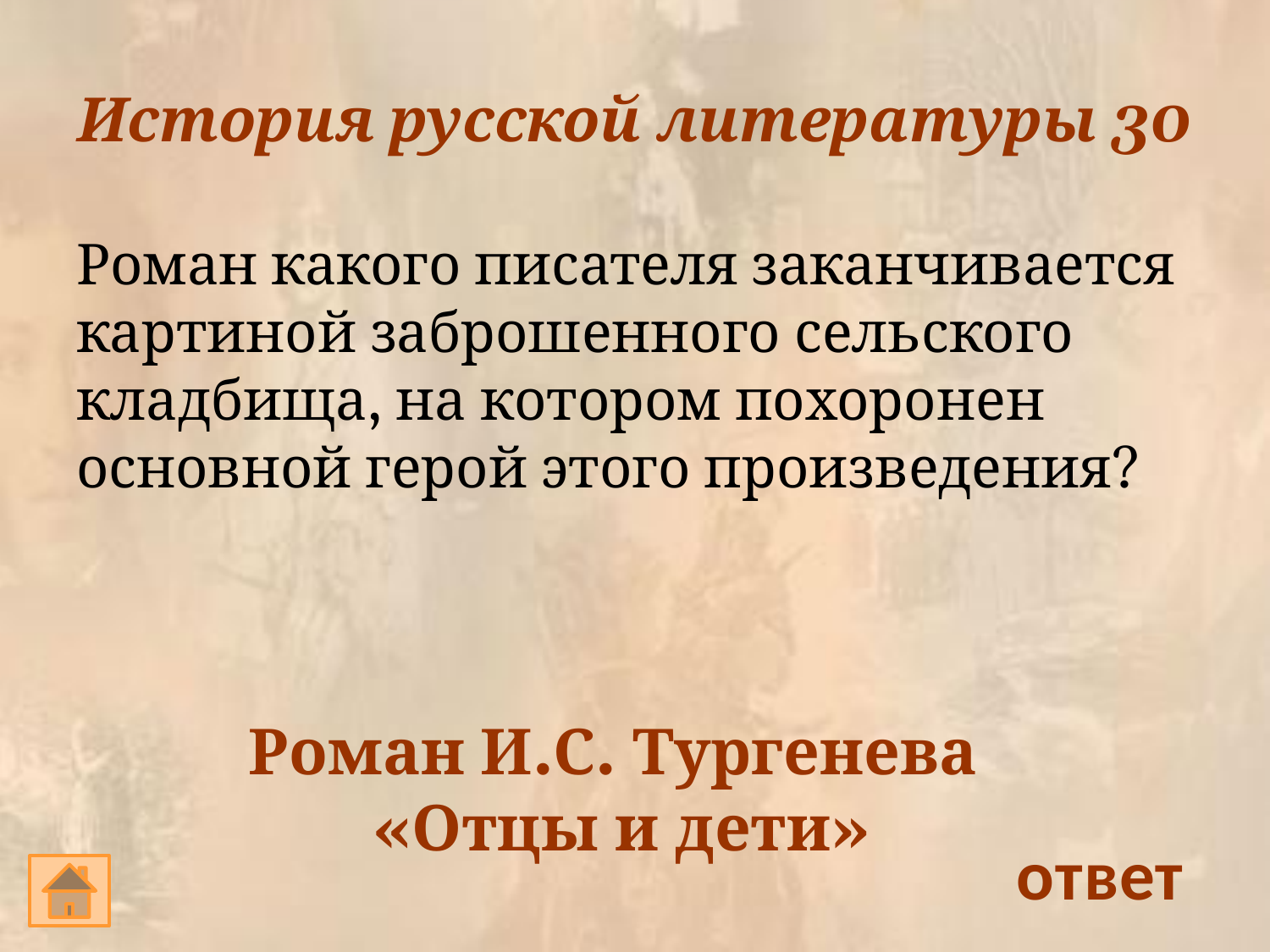

# История русской литературы 30
Роман какого писателя заканчивается картиной заброшенного сельского кладбища, на котором похоронен основной герой этого произведения?
Роман И.С. Тургенева
«Отцы и дети»
ответ